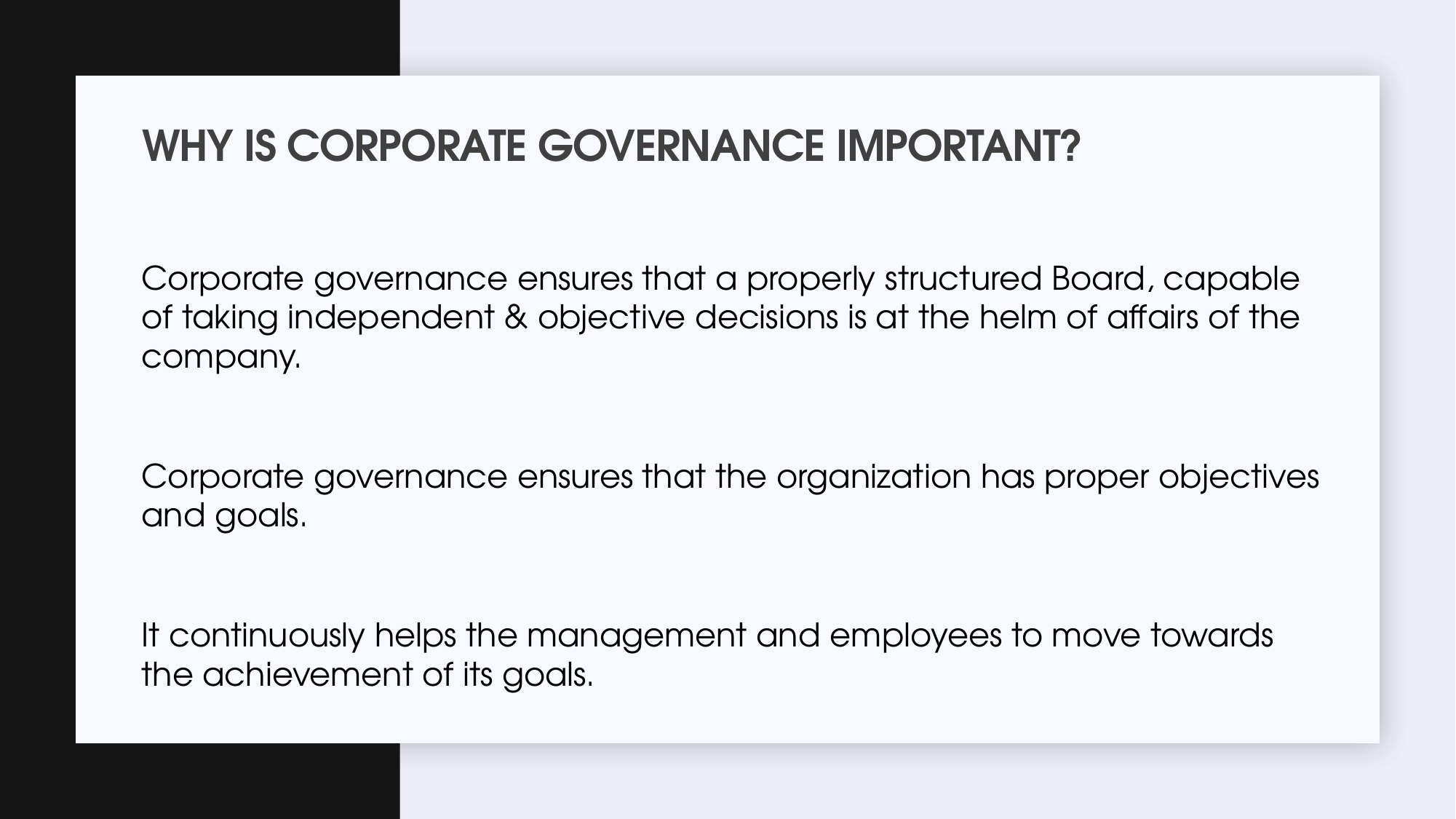

# Why is corporate governance important?
Corporate governance ensures that a properly structured Board, capable of taking independent & objective decisions is at the helm of affairs of the company.

Corporate governance ensures that the organization has proper objectives and goals.

It continuously helps the management and employees to move towards the achievement of its goals.